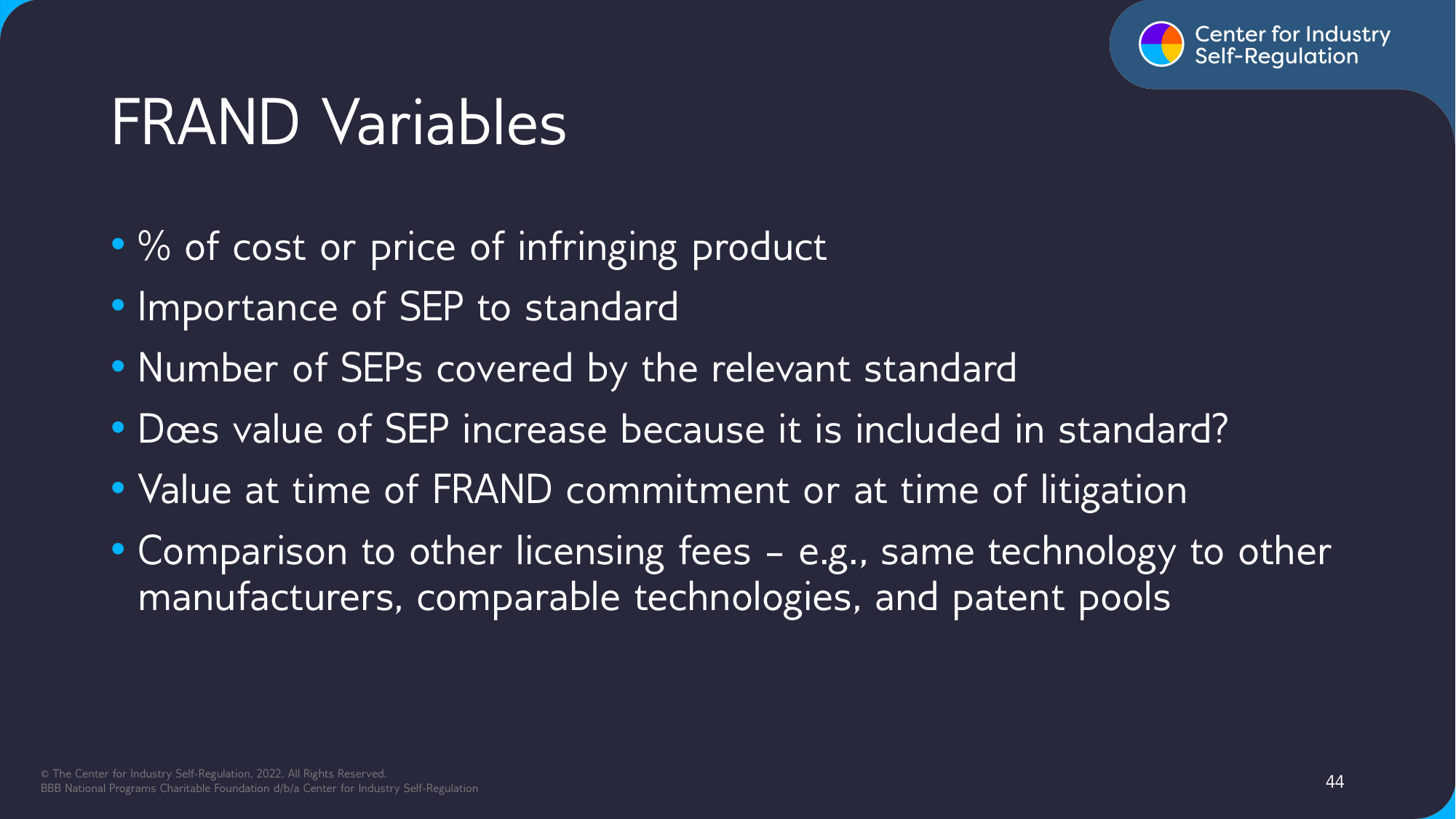

# FRAND Variables​
% of cost or price of infringing product​
Importance of SEP to standard​
Number of SEPs covered by the relevant standard​
Does value of SEP increase because it is included in standard?​
Value at time of FRAND commitment or at time of litigation​
Comparison to other licensing fees – e.g., same technology to other manufacturers, comparable technologies, and patent pools​
44